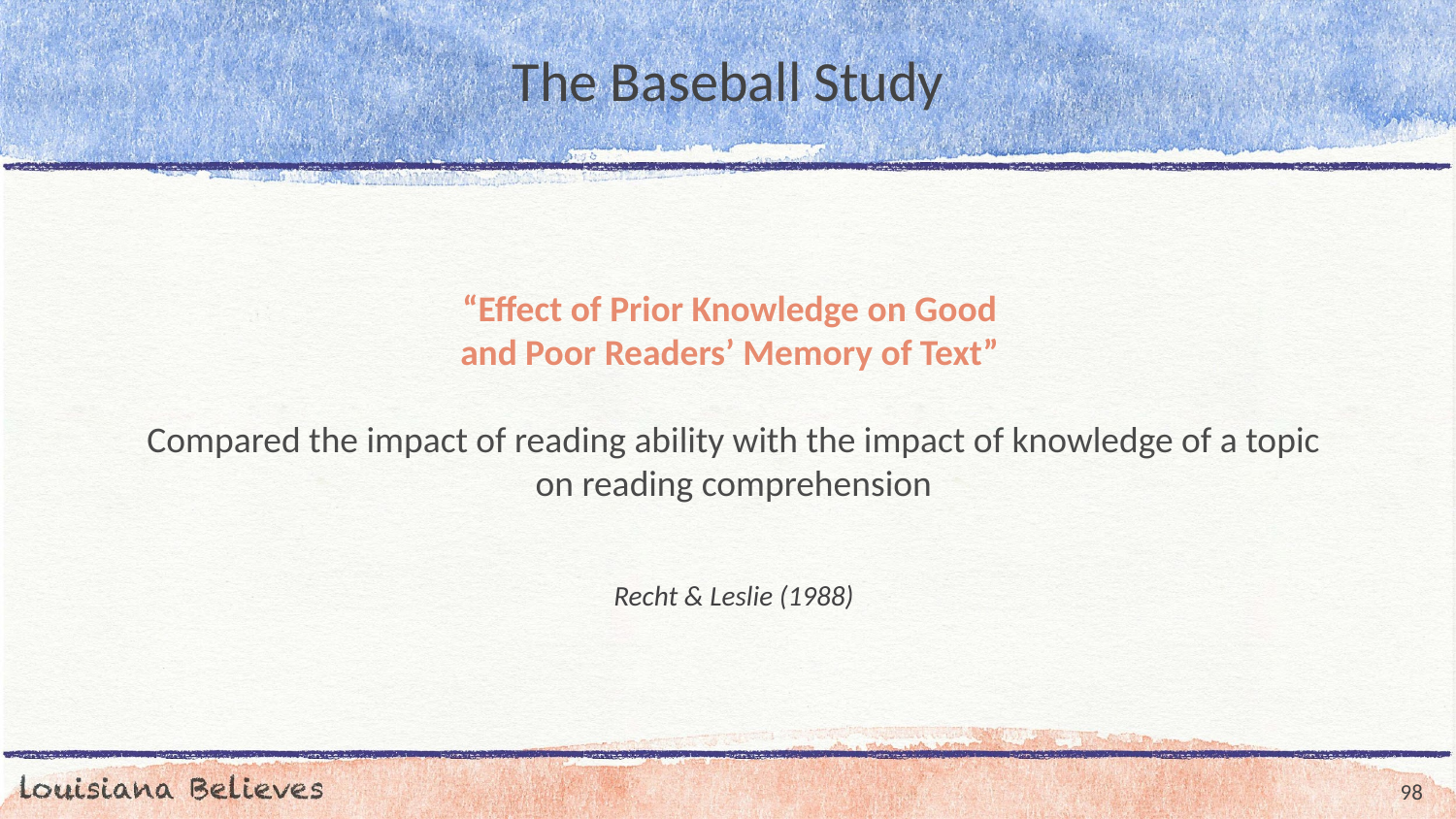

# The Baseball Study
“Effect of Prior Knowledge on Good
and Poor Readers’ Memory of Text”

Compared the impact of reading ability with the impact of knowledge of a topic on reading comprehension

Recht & Leslie (1988)